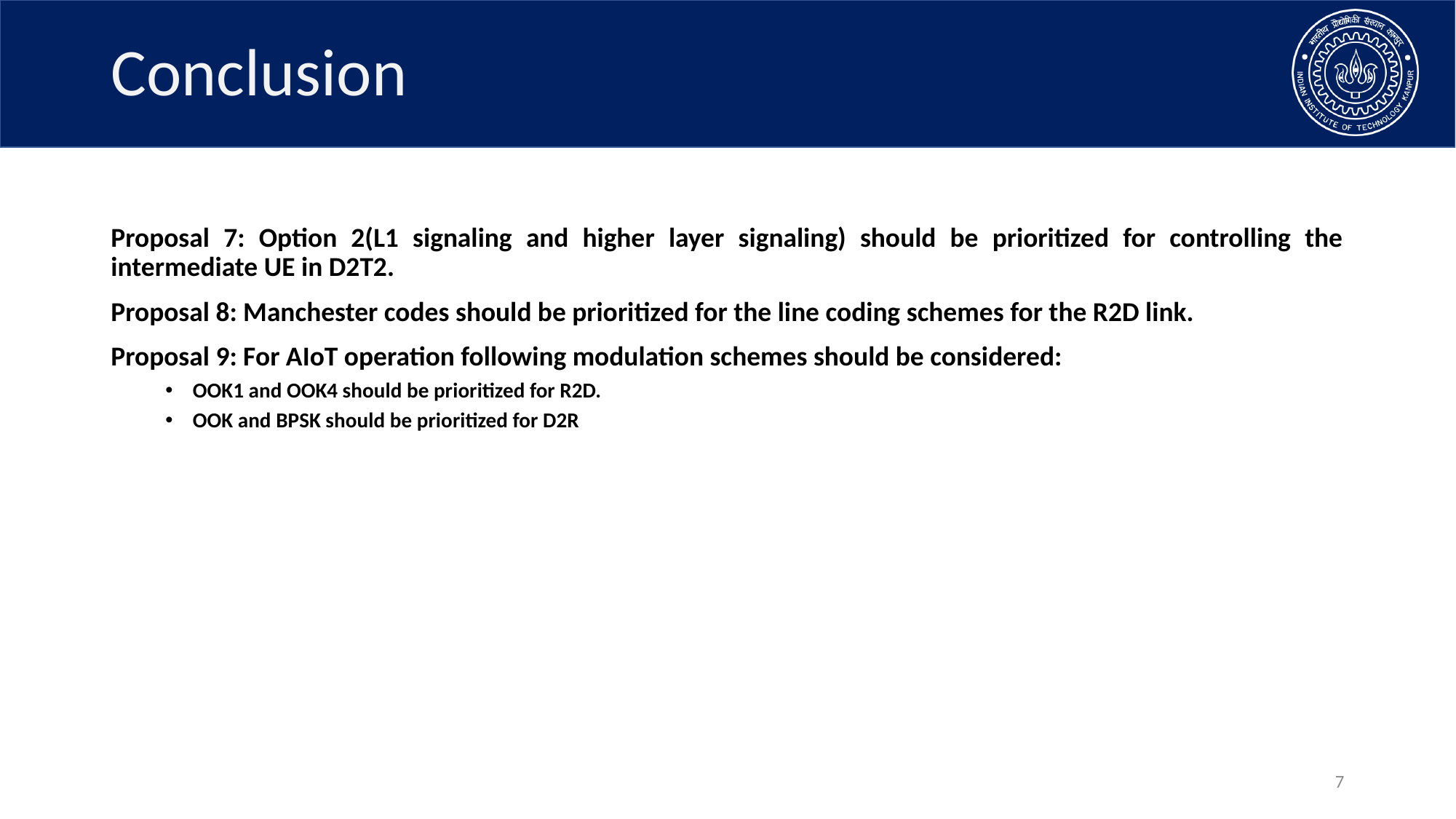

# Conclusion
Proposal 7: Option 2(L1 signaling and higher layer signaling) should be prioritized for controlling the intermediate UE in D2T2.
Proposal 8: Manchester codes should be prioritized for the line coding schemes for the R2D link.
Proposal 9: For AIoT operation following modulation schemes should be considered:
OOK1 and OOK4 should be prioritized for R2D.
OOK and BPSK should be prioritized for D2R

7